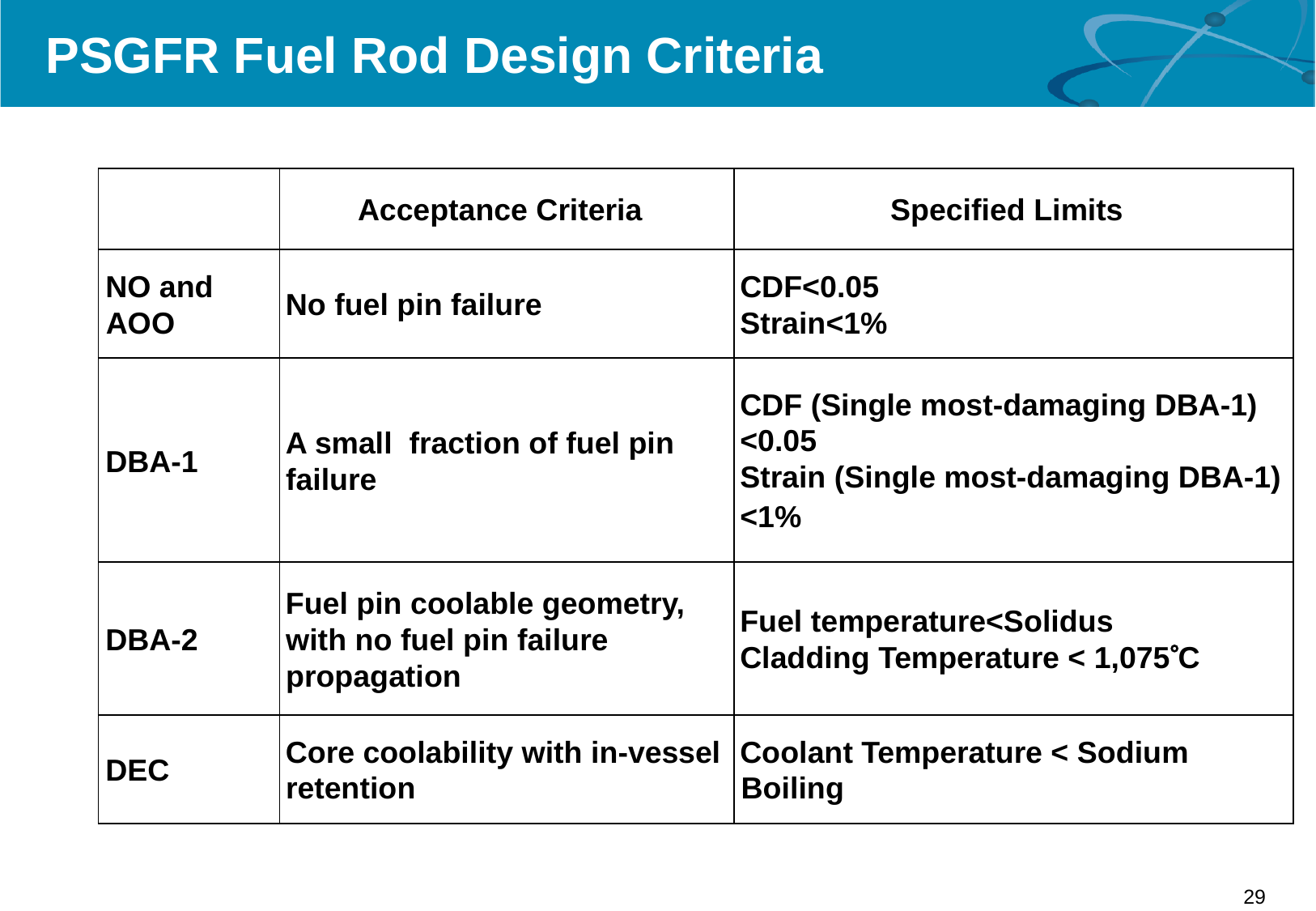

# PSGFR Fuel Rod Design Criteria
|  | Acceptance Criteria | Specified Limits |
| --- | --- | --- |
| NO and AOO | No fuel pin failure | CDF<0.05 Strain<1% |
| DBA-1 | A small fraction of fuel pin failure | CDF (Single most-damaging DBA-1) <0.05 Strain (Single most-damaging DBA-1) <1% |
| DBA-2 | Fuel pin coolable geometry, with no fuel pin failure propagation | Fuel temperature<Solidus Cladding Temperature < 1,075°C |
| DEC | Core coolability with in-vessel retention | Coolant Temperature < Sodium Boiling |